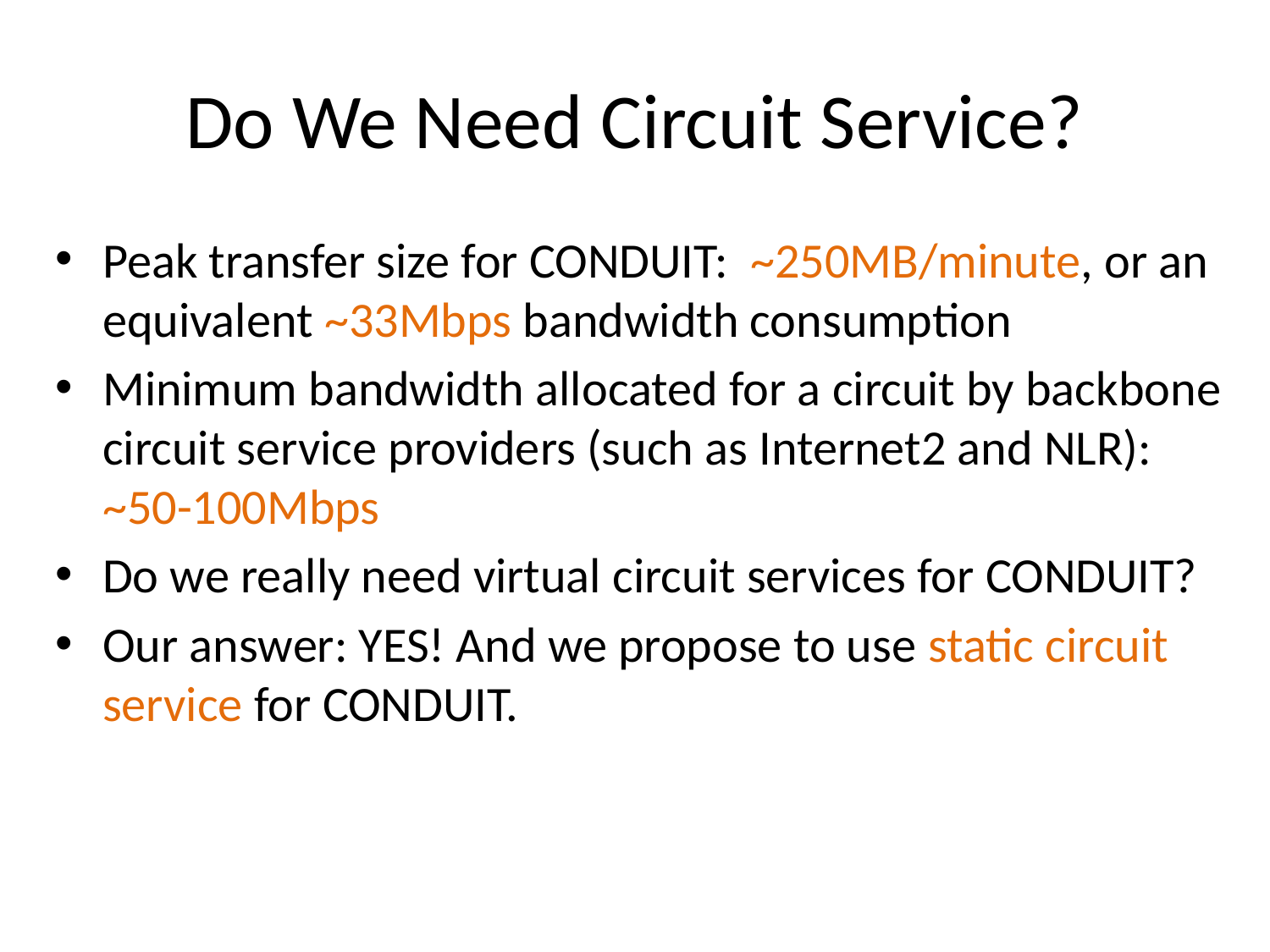

# Do We Need Circuit Service?
Peak transfer size for CONDUIT:  ~250MB/minute, or an equivalent ~33Mbps bandwidth consumption
Minimum bandwidth allocated for a circuit by backbone circuit service providers (such as Internet2 and NLR): ~50-100Mbps
Do we really need virtual circuit services for CONDUIT?
Our answer: YES! And we propose to use static circuit service for CONDUIT.